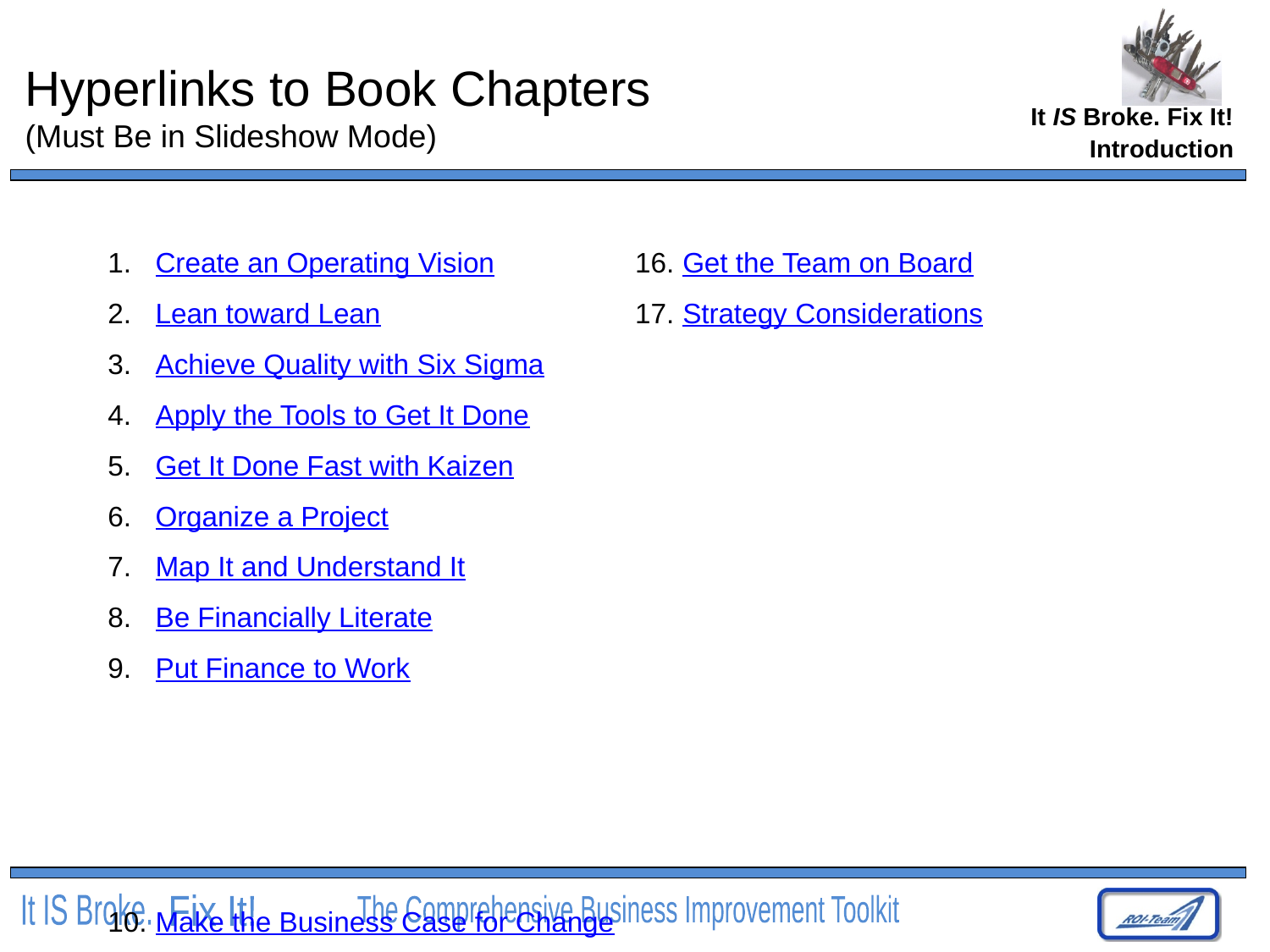

# Hyperlinks to Book Chapters (Must Be in Slideshow Mode)
Introduction
Create an Operating Vision
Lean toward Lean
Achieve Quality with Six Sigma
Apply the Tools to Get It Done
Get It Done Fast with Kaizen
Organize a Project
Map It and Understand It
Be Financially Literate
Put Finance to Work

Make the Business Case for Change
Make Them Care with Metrics
Stop Boiling the Ocean
Make Up Your Mind
Just Enough Math
Get Some Really Big Brains
Get the Team on Board
Strategy Considerations